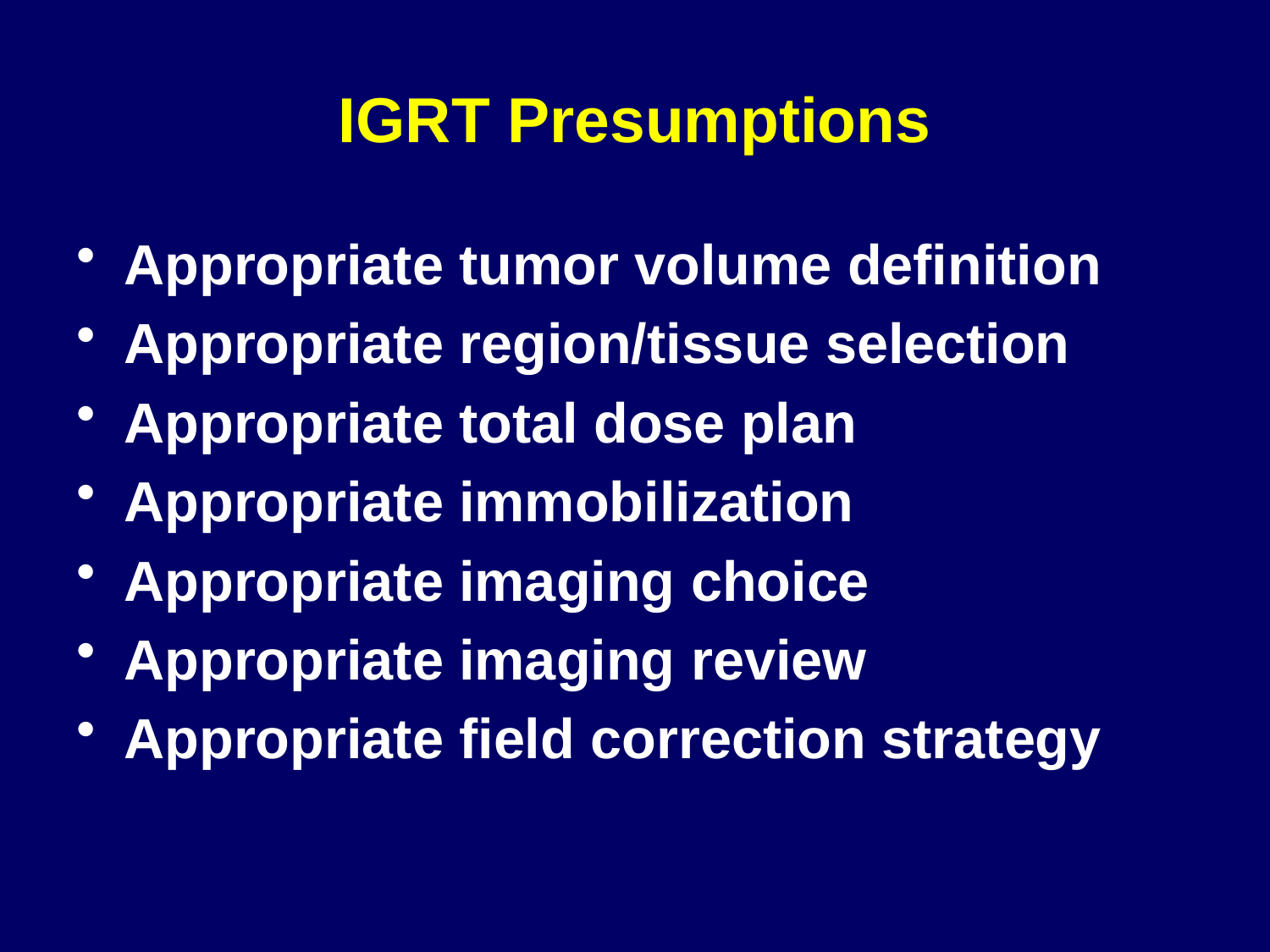

# IGRT Presumptions
Appropriate tumor volume definition
Appropriate region/tissue selection
Appropriate total dose plan
Appropriate immobilization
Appropriate imaging choice
Appropriate imaging review
Appropriate field correction strategy